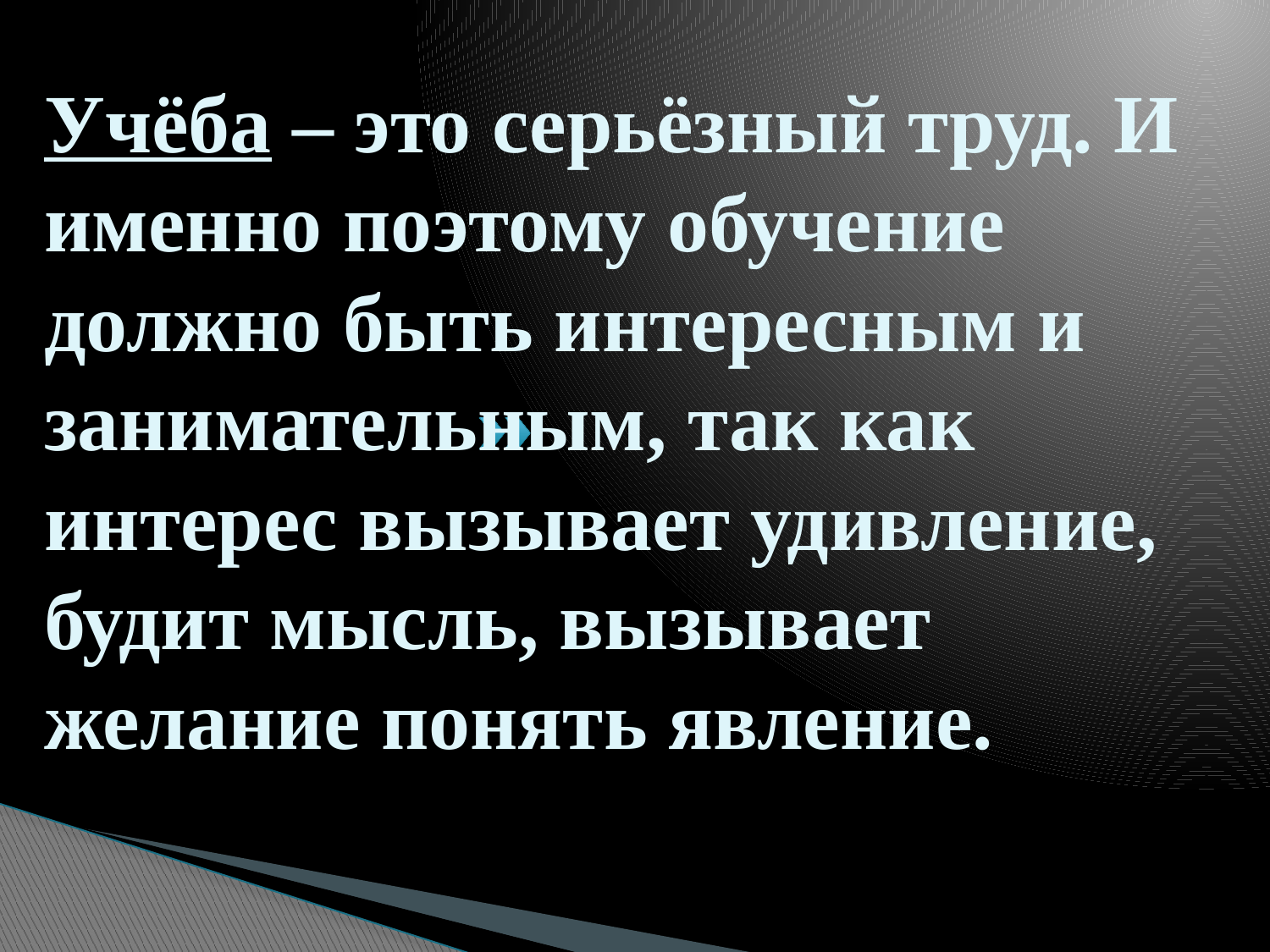

# Учёба – это серьёзный труд. И именно поэтому обучение должно быть интересным и занимательным, так как интерес вызывает удивление, будит мысль, вызывает желание понять явление.